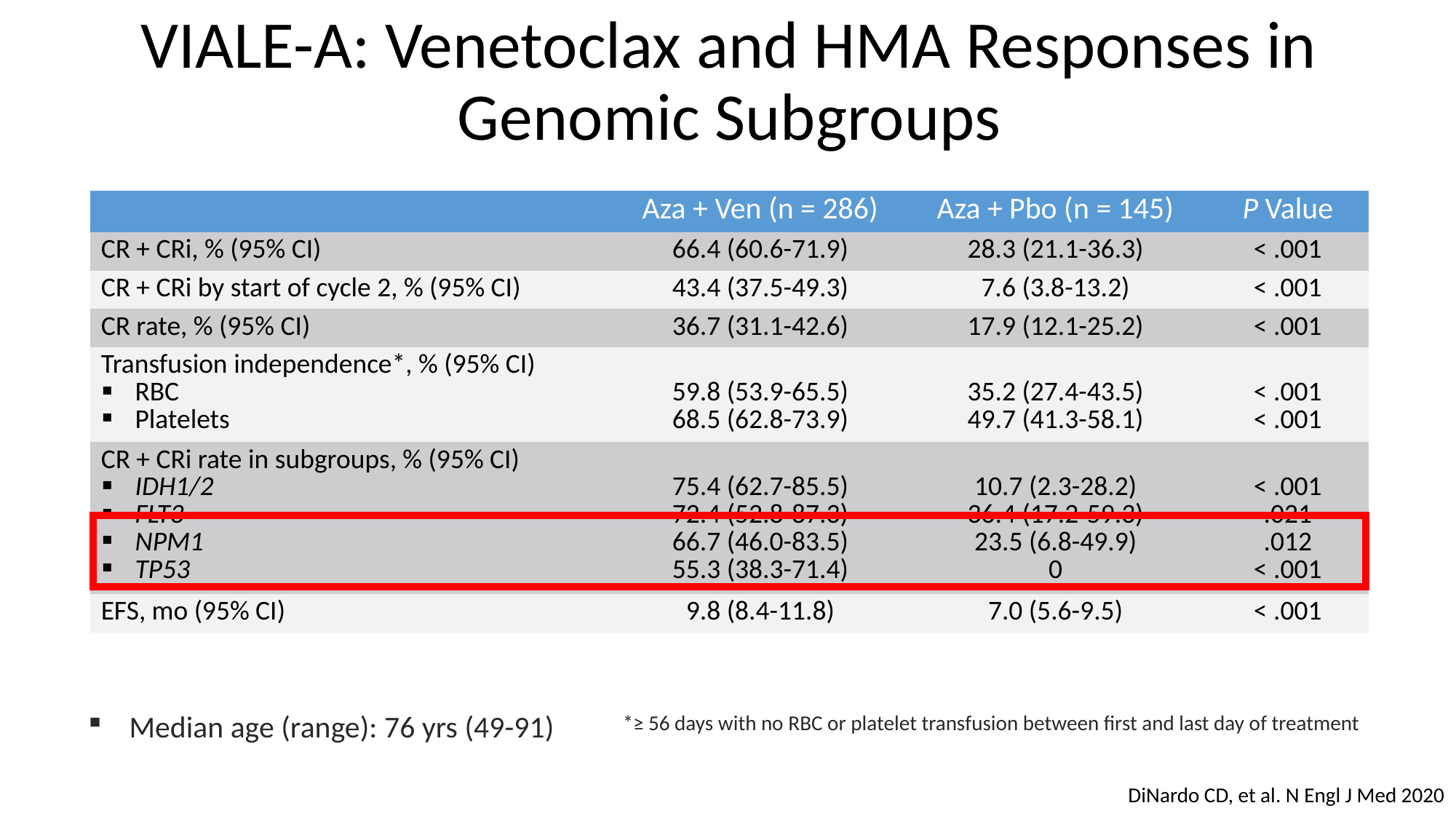

# VIALE-A: Venetoclax and HMA Responses in Genomic Subgroups
|  | Aza + Ven (n = 286) | Aza + Pbo (n = 145) | P Value |
| --- | --- | --- | --- |
| CR + CRi, % (95% CI) | 66.4 (60.6-71.9) | 28.3 (21.1-36.3) | < .001 |
| CR + CRi by start of cycle 2, % (95% CI) | 43.4 (37.5-49.3) | 7.6 (3.8-13.2) | < .001 |
| CR rate, % (95% CI) | 36.7 (31.1-42.6) | 17.9 (12.1-25.2) | < .001 |
| Transfusion independence\*, % (95% CI) RBC Platelets | 59.8 (53.9-65.5) 68.5 (62.8-73.9) | 35.2 (27.4-43.5) 49.7 (41.3-58.1) | < .001 < .001 |
| CR + CRi rate in subgroups, % (95% CI) IDH1/2 FLT3 NPM1 TP53 | 75.4 (62.7-85.5) 72.4 (52.8-87.3) 66.7 (46.0-83.5) 55.3 (38.3-71.4) | 10.7 (2.3-28.2) 36.4 (17.2-59.3) 23.5 (6.8-49.9) 0 | < .001 .021 .012 < .001 |
| EFS, mo (95% CI) | 9.8 (8.4-11.8) | 7.0 (5.6-9.5) | < .001 |

Median age (range): 76 yrs (49-91)
*≥ 56 days with no RBC or platelet transfusion between first and last day of treatment
DiNardo CD, et al. N Engl J Med 2020